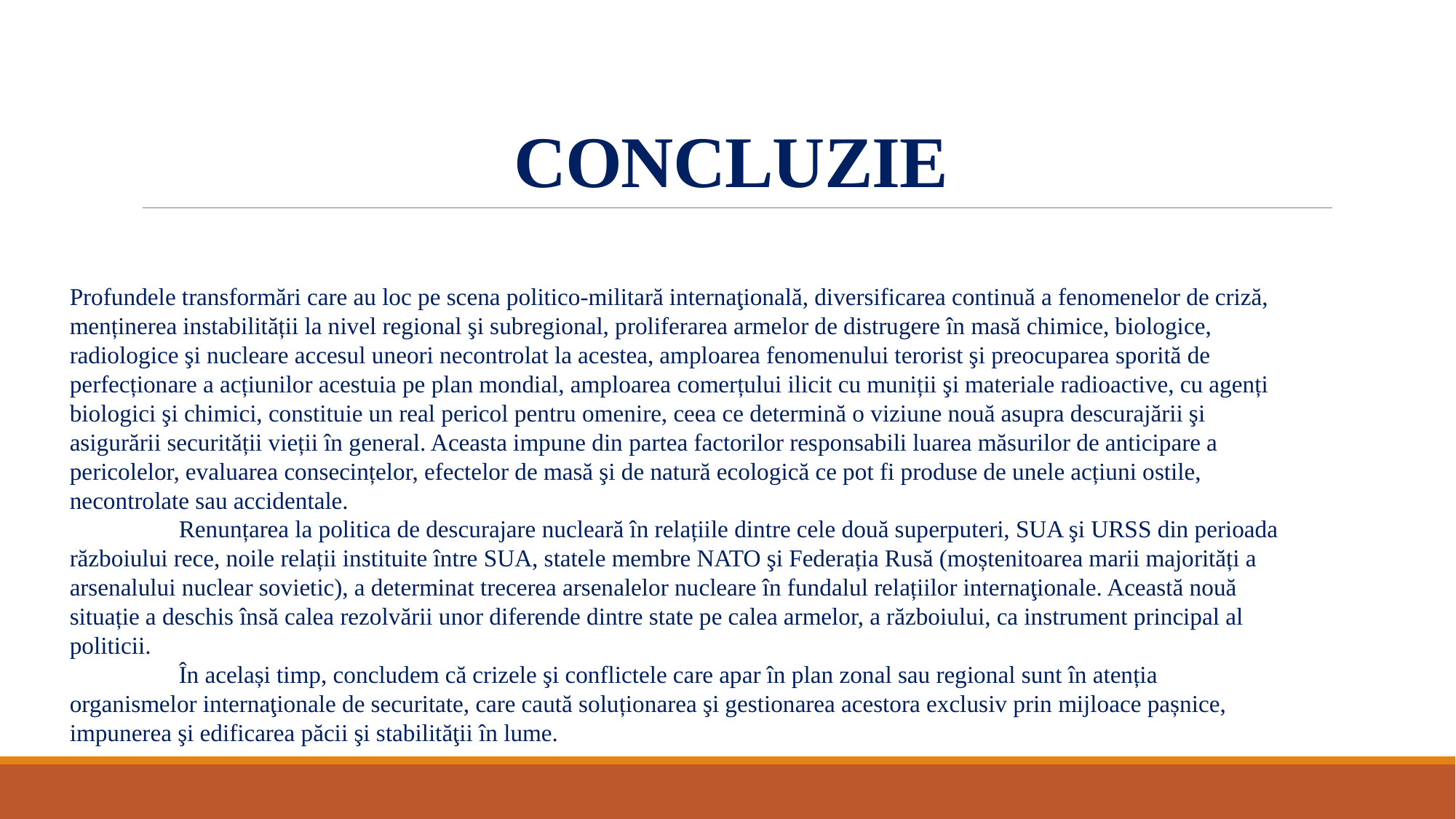

# CONCLUZIE
Profundele transformări care au loc pe scena politico-militară internaţională, diversificarea continuă a fenomenelor de criză, menținerea instabilității la nivel regional şi subregional, proliferarea armelor de distrugere în masă chimice, biologice, radiologice şi nucleare accesul uneori necontrolat la acestea, amploarea fenomenului terorist şi preocuparea sporită de perfecționare a acțiunilor acestuia pe plan mondial, amploarea comerțului ilicit cu muniții şi materiale radioactive, cu agenți biologici şi chimici, constituie un real pericol pentru omenire, ceea ce determină o viziune nouă asupra descurajării şi asigurării securității vieții în general. Aceasta impune din partea factorilor responsabili luarea măsurilor de anticipare a pericolelor, evaluarea consecințelor, efectelor de masă şi de natură ecologică ce pot fi produse de unele acțiuni ostile, necontrolate sau accidentale.
	Renunțarea la politica de descurajare nucleară în relațiile dintre cele două superputeri, SUA şi URSS din perioada războiului rece, noile relații instituite între SUA, statele membre NATO şi Federația Rusă (moștenitoarea marii majorități a arsenalului nuclear sovietic), a determinat trecerea arsenalelor nucleare în fundalul relațiilor internaţionale. Această nouă situație a deschis însă calea rezolvării unor diferende dintre state pe calea armelor, a războiului, ca instrument principal al politicii.
	În același timp, concludem că crizele şi conflictele care apar în plan zonal sau regional sunt în atenția organismelor internaţionale de securitate, care caută soluționarea şi gestionarea acestora exclusiv prin mijloace pașnice, impunerea şi edificarea păcii şi stabilităţii în lume.